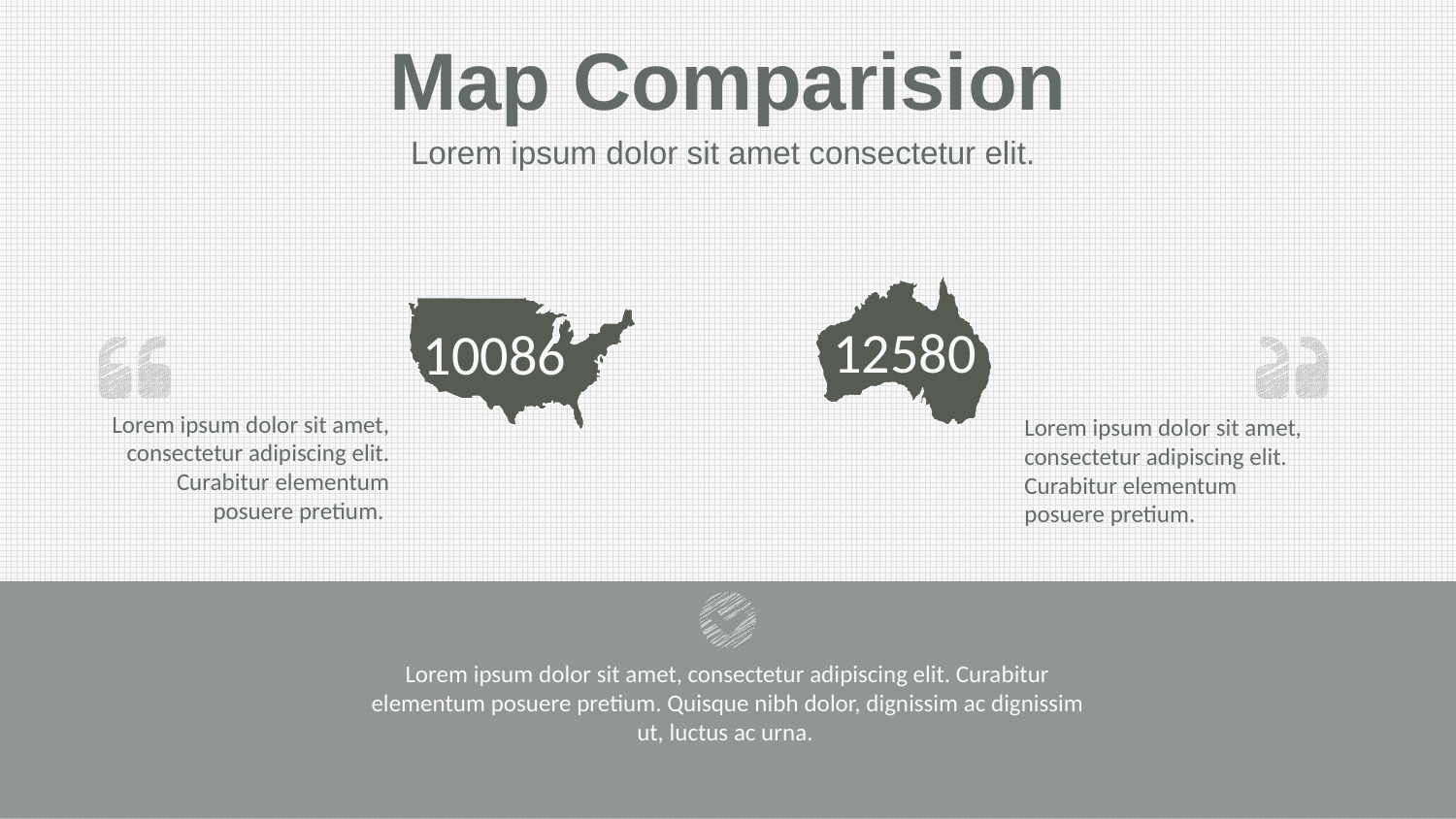

Map Comparision
Lorem ipsum dolor sit amet consectetur elit.

12580

10086

Lorem ipsum dolor sit amet, consectetur adipiscing elit. Curabitur elementum posuere pretium.
Lorem ipsum dolor sit amet, consectetur adipiscing elit. Curabitur elementum posuere pretium.

Lorem ipsum dolor sit amet, consectetur adipiscing elit. Curabitur elementum posuere pretium. Quisque nibh dolor, dignissim ac dignissim ut, luctus ac urna.